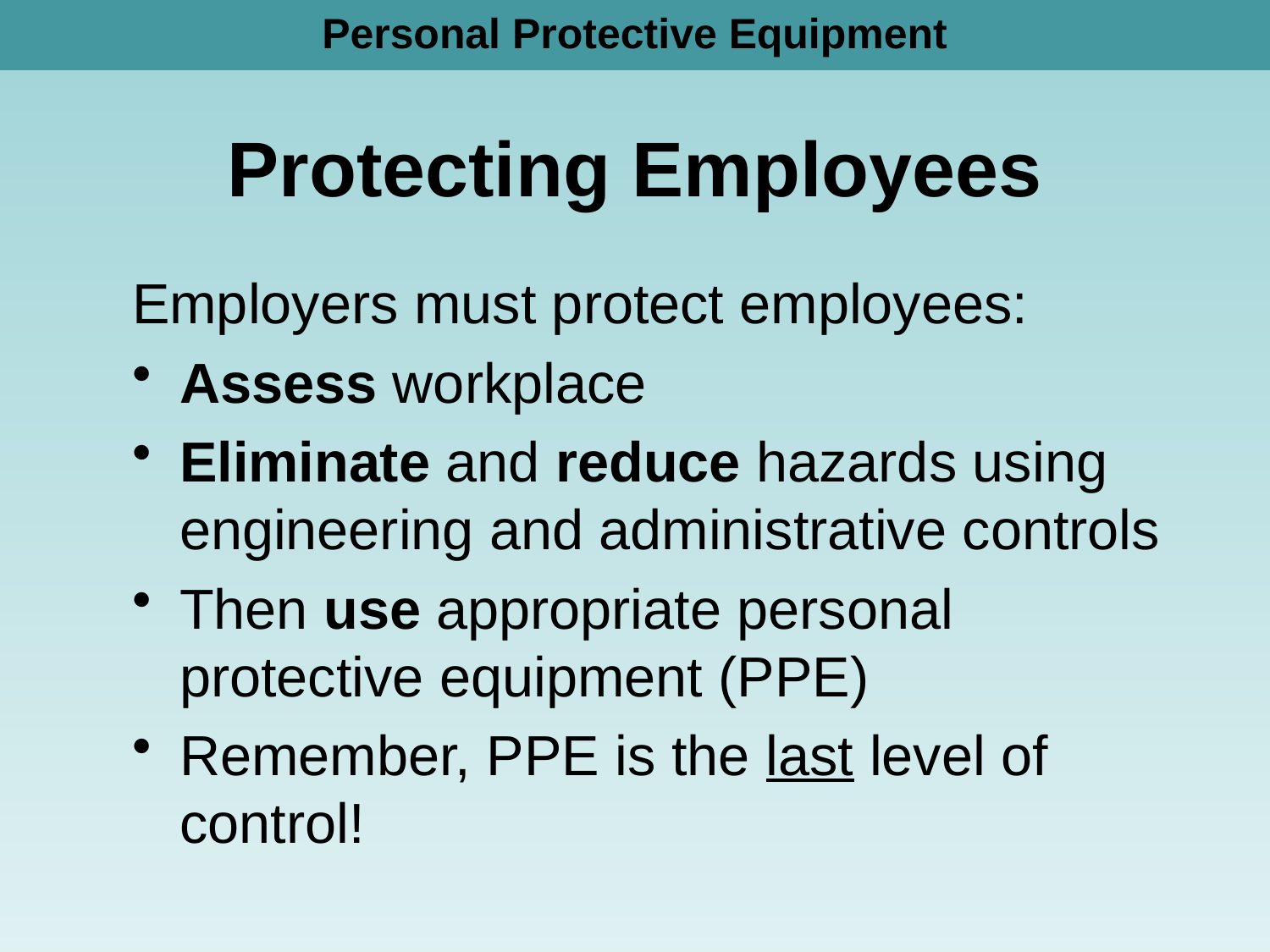

Personal Protective Equipment
# Protecting Employees
Employers must protect employees:
Assess workplace
Eliminate and reduce hazards using engineering and administrative controls
Then use appropriate personal protective equipment (PPE)
Remember, PPE is the last level of control!